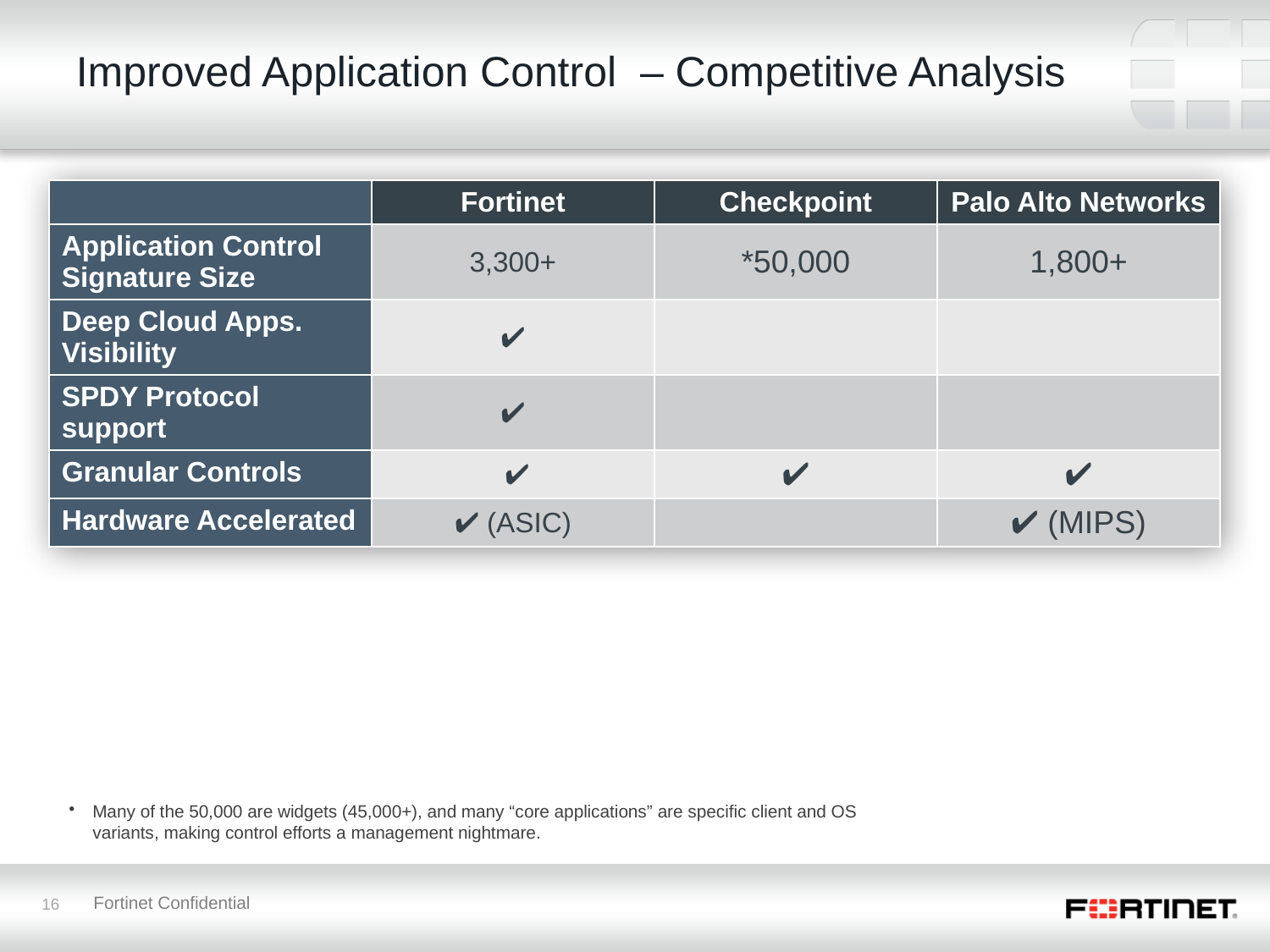

# Improved Application Control  – Competitive Analysis
|  | Fortinet | Checkpoint | Palo Alto Networks |
| --- | --- | --- | --- |
| Application Control Signature Size | 3,300+ | \*50,000 | 1,800+ |
| Deep Cloud Apps. Visibility | ✔ |  |  |
| SPDY Protocol support | ✔ |  |  |
| Granular Controls | ✔ | ✔ | ✔ |
| Hardware Accelerated | ✔ (ASIC) |  | ✔ (MIPS) |
Many of the 50,000 are widgets (45,000+), and many “core applications” are specific client and OS variants, making control efforts a management nightmare.